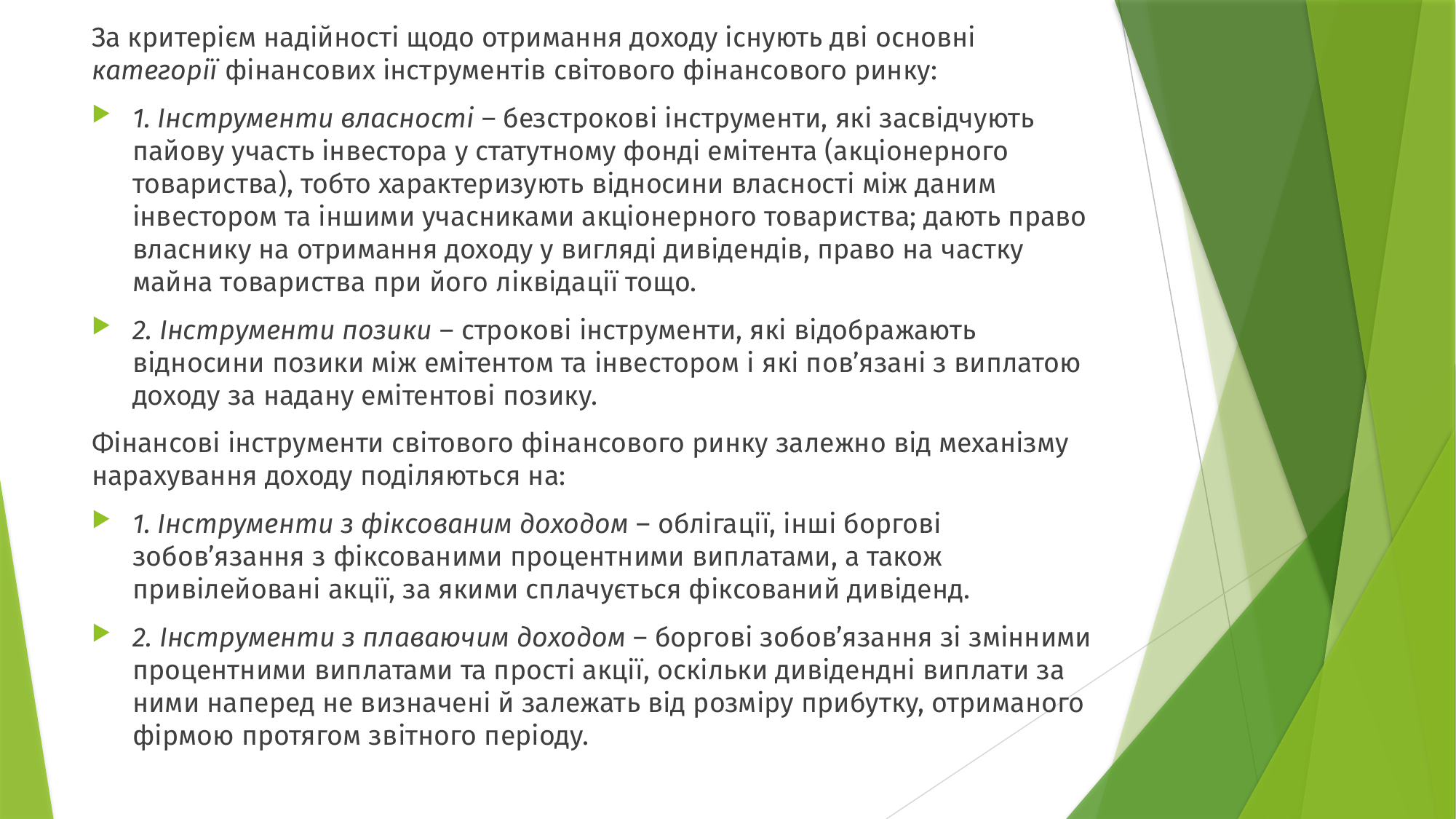

За критерієм надійності щодо отримання доходу існують дві основні категорії фінансових інструментів світового фінансового ринку:
1. Інструменти власності – безстрокові інструменти, які засвідчують пайову участь інвестора у статутному фонді емітента (акціонерного товариства), тобто характеризують відносини власності між даним інвестором та іншими учасниками акціонерного товариства; дають право власнику на отримання доходу у вигляді дивідендів, право на частку майна товариства при його ліквідації тощо.
2. Інструменти позики – строкові інструменти, які відображають відносини позики між емітентом та інвестором і які пов’язані з виплатою доходу за надану емітентові позику.
Фінансові інструменти світового фінансового ринку залежно від механізму нарахування доходу поділяються на:
1. Інструменти з фіксованим доходом – облігації, інші боргові зобов’язання з фіксованими процентними виплатами, а також привілейовані акції, за якими сплачується фіксований дивіденд.
2. Інструменти з плаваючим доходом – боргові зобов’язання зі змінними процентними виплатами та прості акції, оскільки дивідендні виплати за ними наперед не визначені й залежать від розміру прибутку, отриманого фірмою протягом звітного періоду.